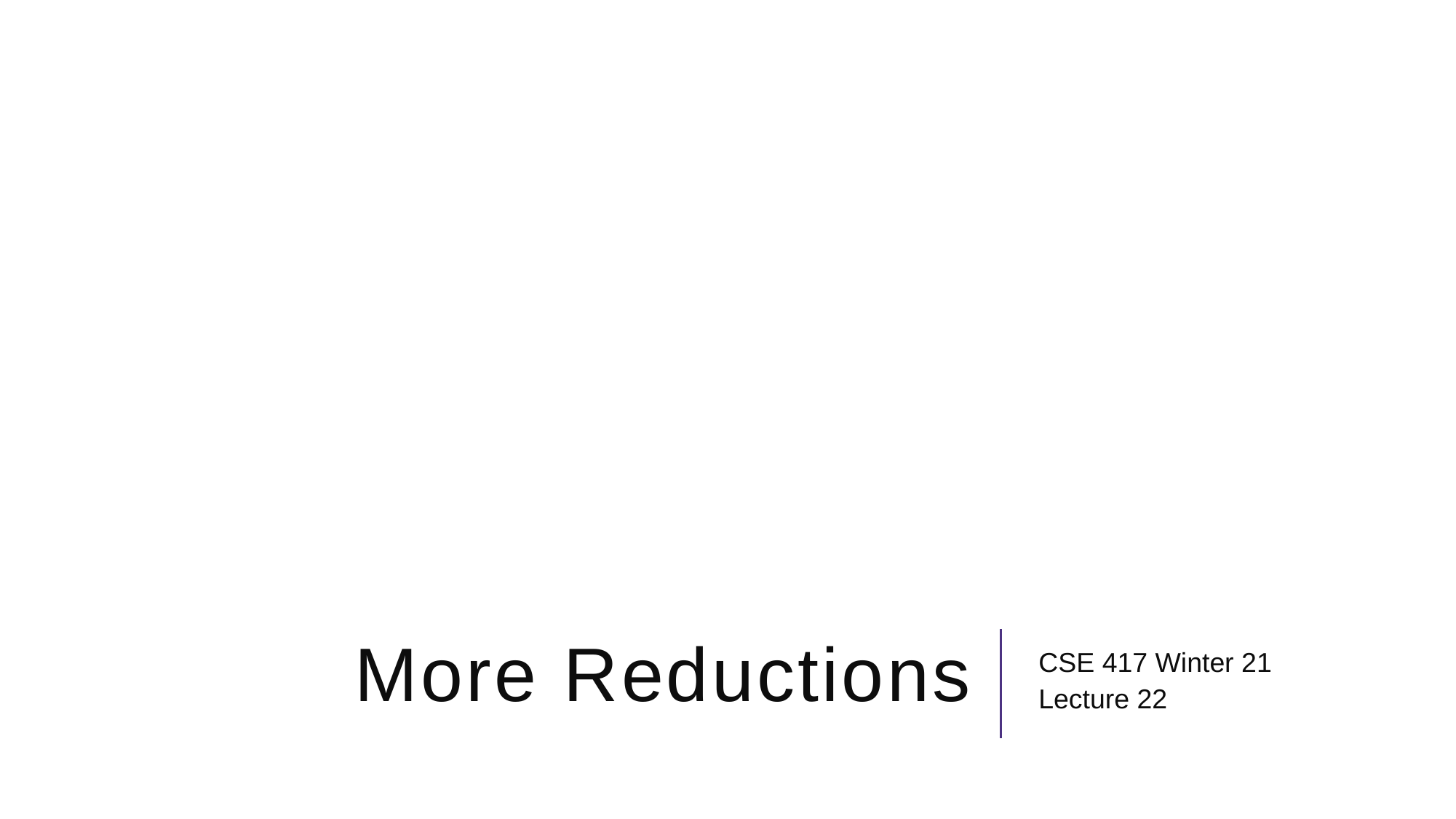

# More Reductions
CSE 417 Winter 21
Lecture 22